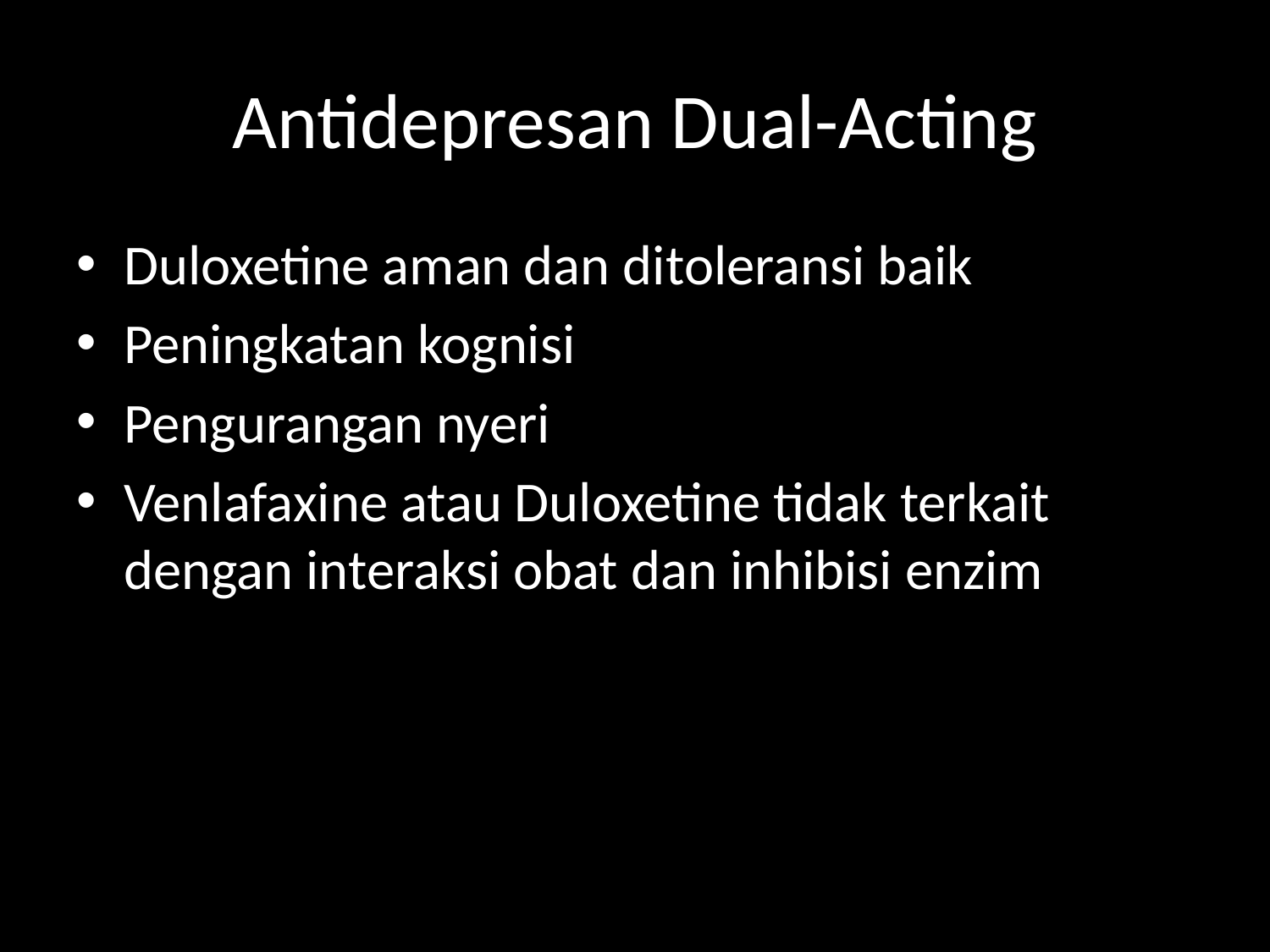

# Antidepresan Dual-Acting
Duloxetine aman dan ditoleransi baik
Peningkatan kognisi
Pengurangan nyeri
Venlafaxine atau Duloxetine tidak terkait dengan interaksi obat dan inhibisi enzim